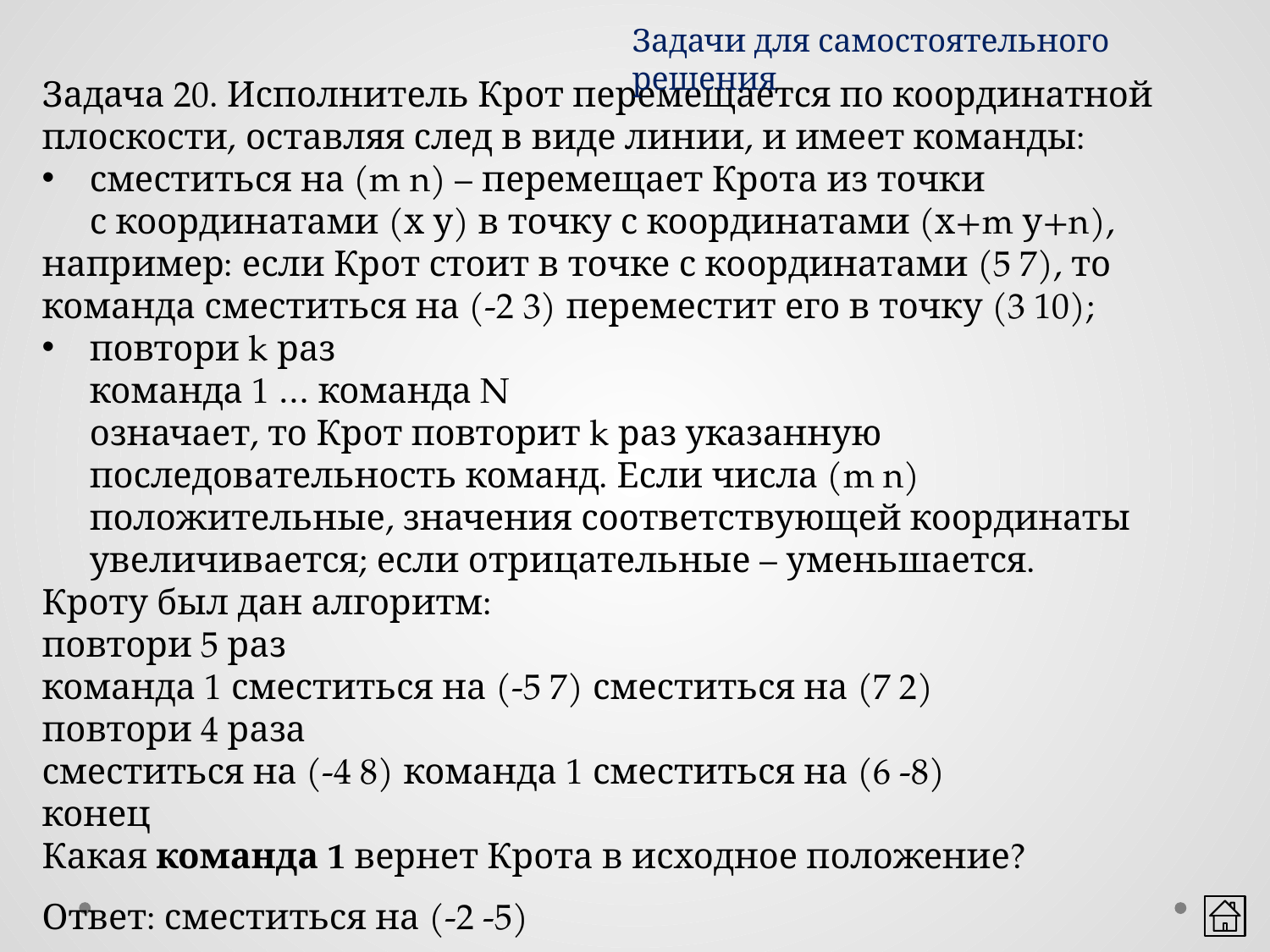

Задачи для самостоятельного решения
Задача 20. Исполнитель Крот перемещается по координатной плоскости, оставляя след в виде линии, и имеет команды:
сместиться на (m n) – перемещает Крота из точки
с координатами (х у) в точку с координатами (х+m у+n),
например: если Крот стоит в точке с координатами (5 7), то команда сместиться на (-2 3) переместит его в точку (3 10);
повтори k раз
команда 1 … команда N
означает, то Крот повторит k раз указанную последовательность команд. Если числа (m n) положительные, значения соответствующей координаты увеличивается; если отрицательные – уменьшается.
Кроту был дан алгоритм:
повтори 5 раз
команда 1 сместиться на (-5 7) сместиться на (7 2)
повтори 4 раза
сместиться на (-4 8) команда 1 сместиться на (6 -8)
конец
Какая команда 1 вернет Крота в исходное положение?
Ответ: сместиться на (-2 -5)